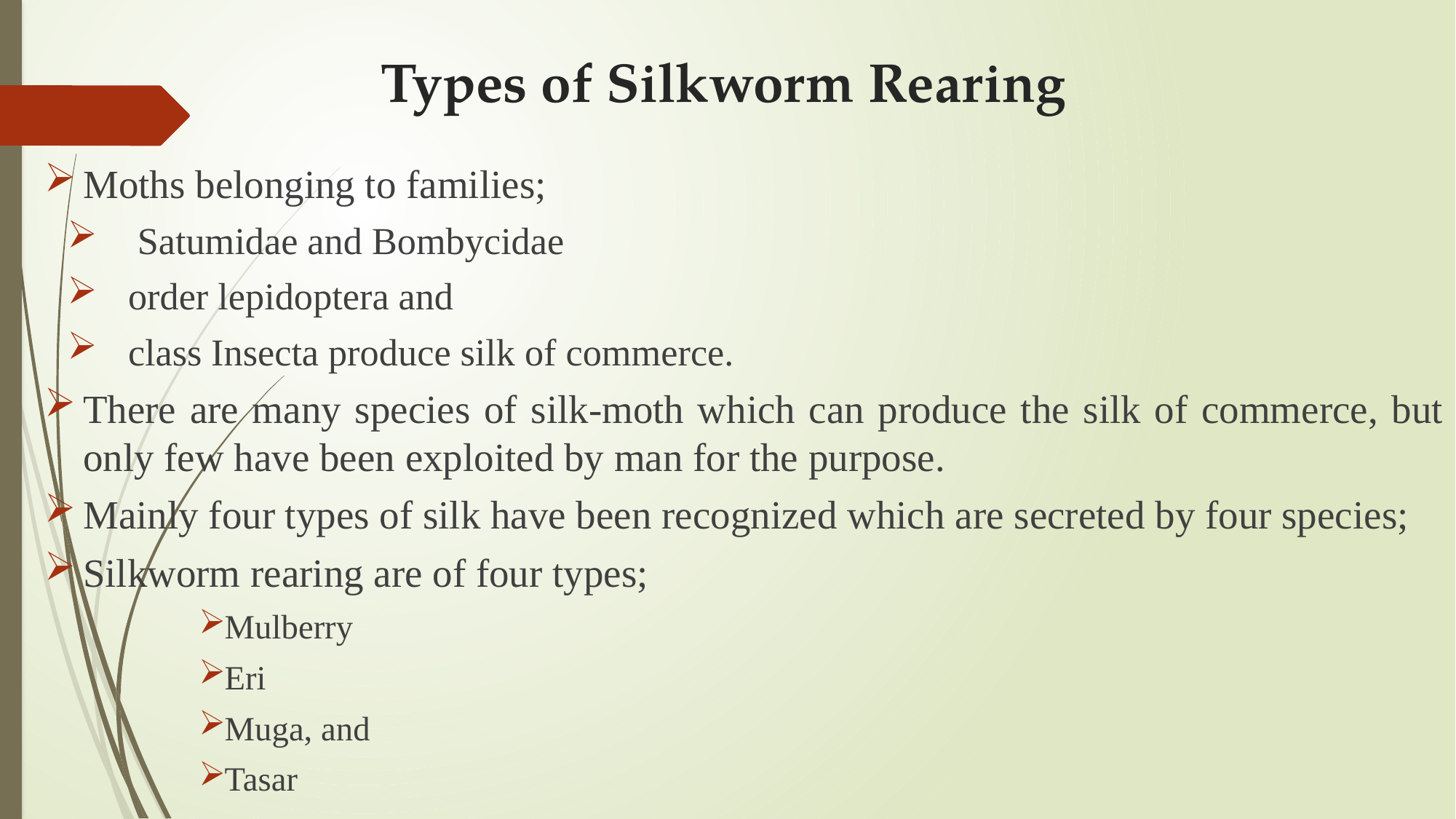

# Types of Silkworm Rearing
Moths belonging to families;
 Satumidae and Bombycidae
order lepidoptera and
class Insecta produce silk of commerce.
There are many species of silk-moth which can produce the silk of commerce, but only few have been exploited by man for the purpose.
Mainly four types of silk have been recognized which are secreted by four species;
Silkworm rearing are of four types;
Mulberry
Eri
Muga, and
Tasar